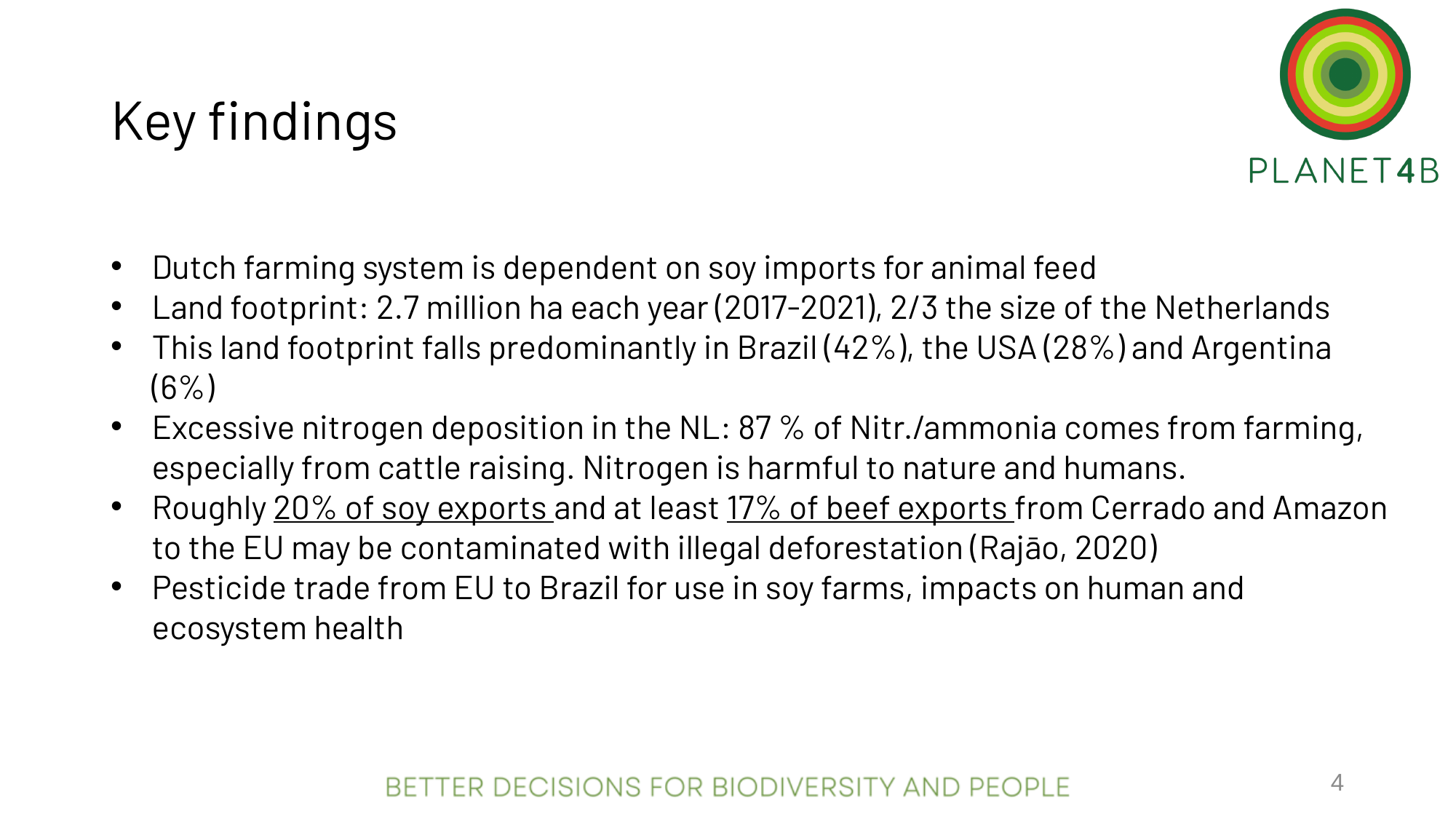

# Key findings
Dutch farming system is dependent on soy imports for animal feed
Land footprint: 2.7 million ha each year (2017-2021), 2/3 the size of the Netherlands
This land footprint falls predominantly in Brazil (42%), the USA (28%) and Argentina (6%)
Excessive nitrogen deposition in the NL: 87 % of Nitr./ammonia comes from farming, especially from cattle raising. Nitrogen is harmful to nature and humans.
Roughly 20% of soy exports and at least 17% of beef exports from Cerrado and Amazon to the EU may be contaminated with illegal deforestation (Rajāo, 2020)
Pesticide trade from EU to Brazil for use in soy farms, impacts on human and ecosystem health

4